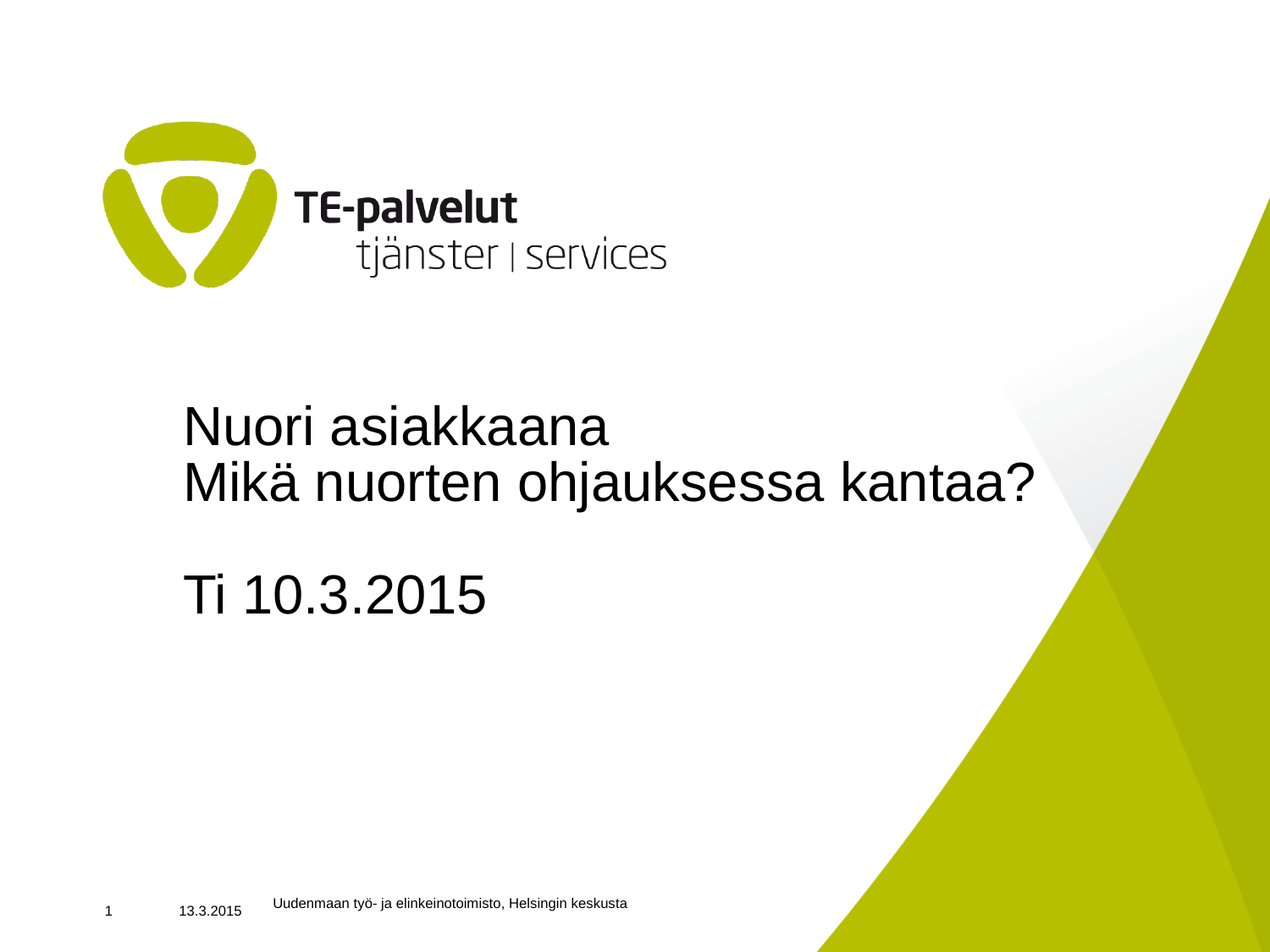

# Nuori asiakkaana Mikä nuorten ohjauksessa kantaa? Ti 10.3.2015
Uudenmaan työ- ja elinkeinotoimisto, Helsingin keskusta

1
13.3.2015